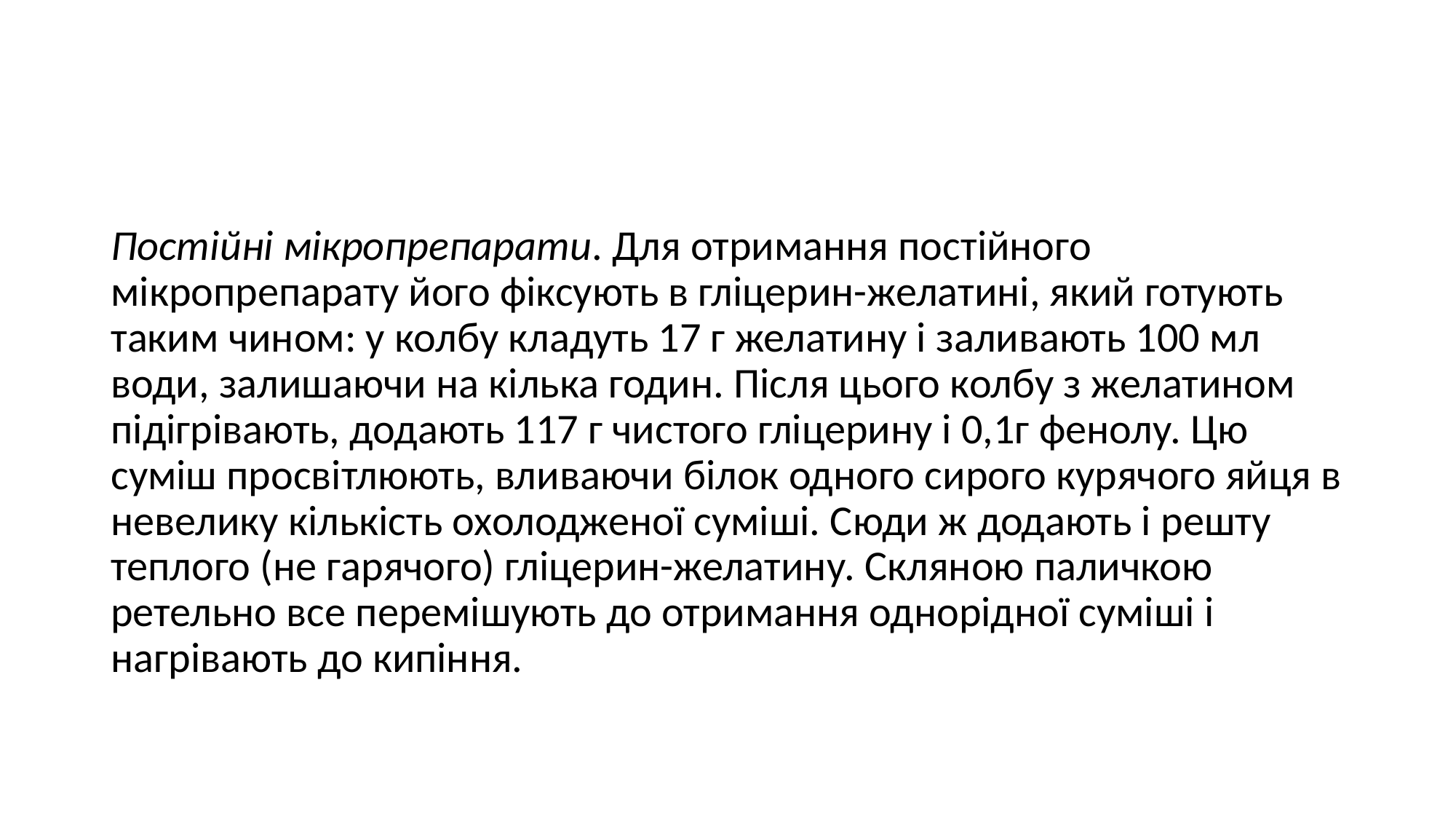

#
Постійні мікропрепарати. Для отримання постійного мікропрепарату його фіксують в гліцерин-желатині, який готують таким чином: у колбу кладуть 17 г желатину і заливають 100 мл води, залишаючи на кілька годин. Після цього колбу з желатином підігрівають, додають 117 г чистого гліцерину і 0,1г фенолу. Цю суміш просвітлюють, вливаючи білок одного сирого курячого яйця в невелику кількість охолодженої суміші. Сюди ж додають і решту теплого (не гарячого) гліцерин-желатину. Скляною паличкою ретельно все перемішують до отримання однорідної суміші і нагрівають до кипіння.